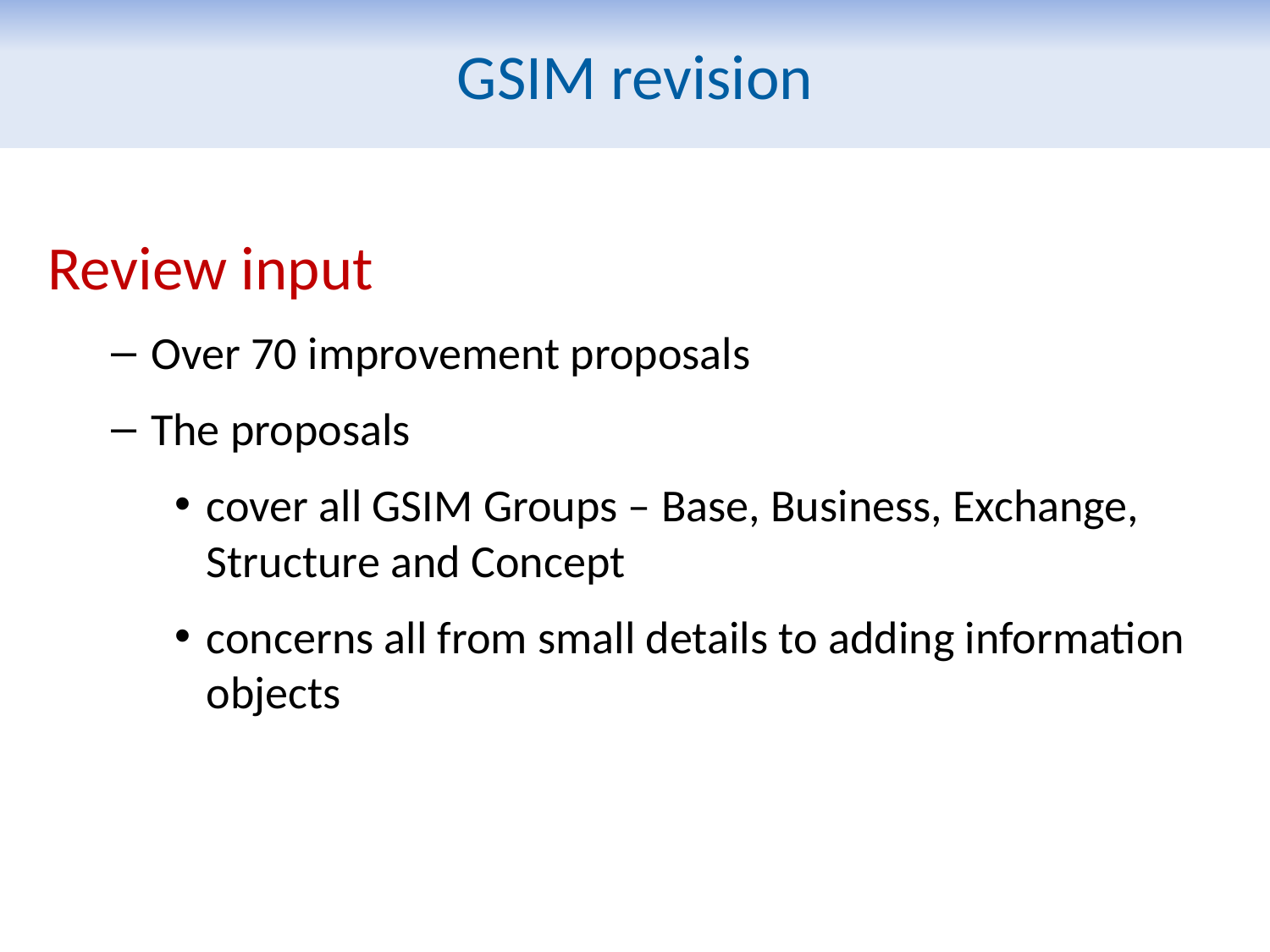

GSIM revision

Review input
Over 70 improvement proposals
The proposals
cover all GSIM Groups – Base, Business, Exchange, Structure and Concept
concerns all from small details to adding information objects